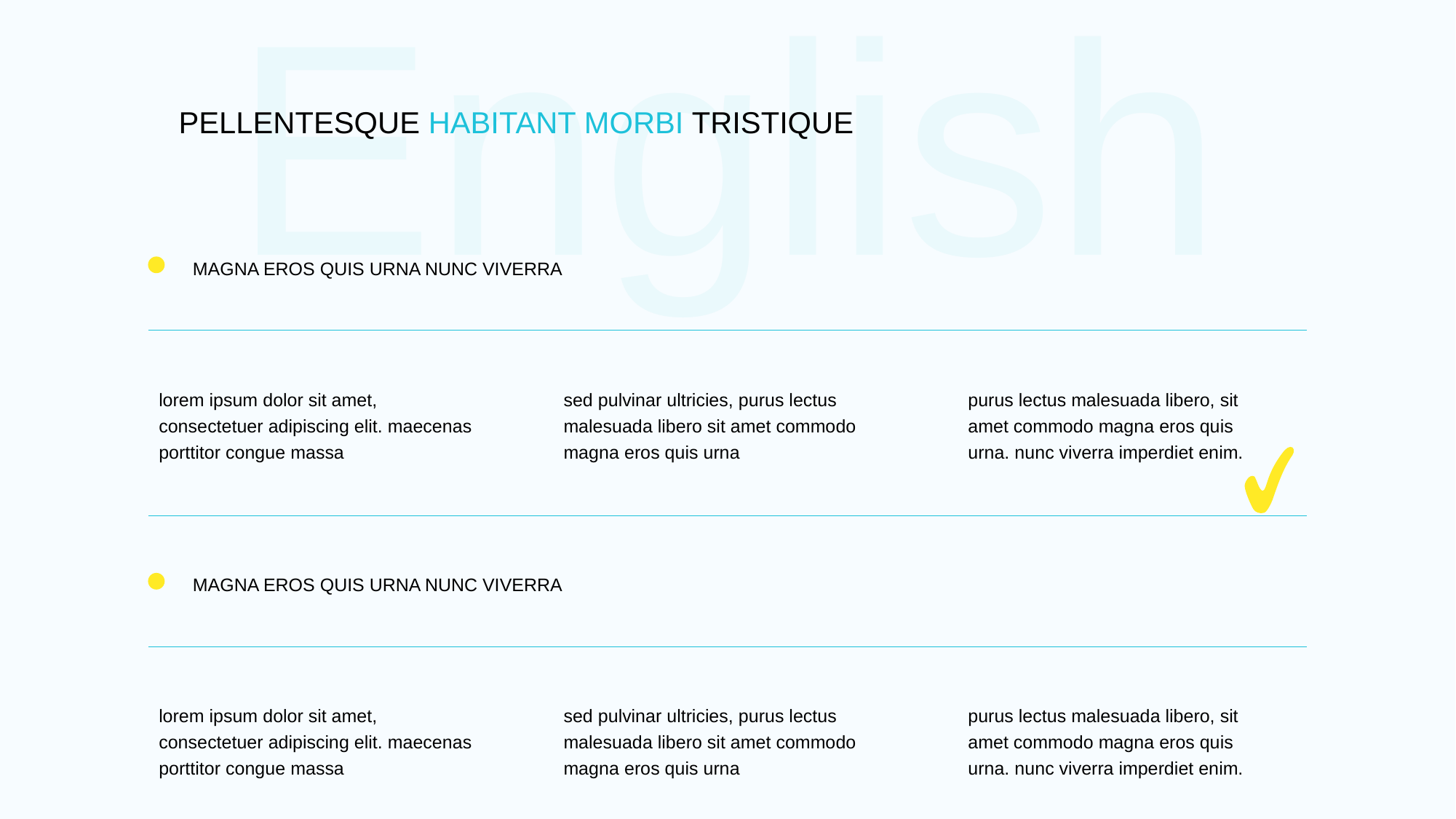

English
PELLENTESQUE HABITANT MORBI TRISTIQUE
MAGNA EROS QUIS URNA NUNC VIVERRA

lorem ipsum dolor sit amet, consectetuer adipiscing elit. maecenas porttitor congue massa
sed pulvinar ultricies, purus lectus malesuada libero sit amet commodo magna eros quis urna
purus lectus malesuada libero, sit amet commodo magna eros quis urna. nunc viverra imperdiet enim.

MAGNA EROS QUIS URNA NUNC VIVERRA

lorem ipsum dolor sit amet, consectetuer adipiscing elit. maecenas porttitor congue massa
sed pulvinar ultricies, purus lectus malesuada libero sit amet commodo magna eros quis urna
purus lectus malesuada libero, sit amet commodo magna eros quis urna. nunc viverra imperdiet enim.